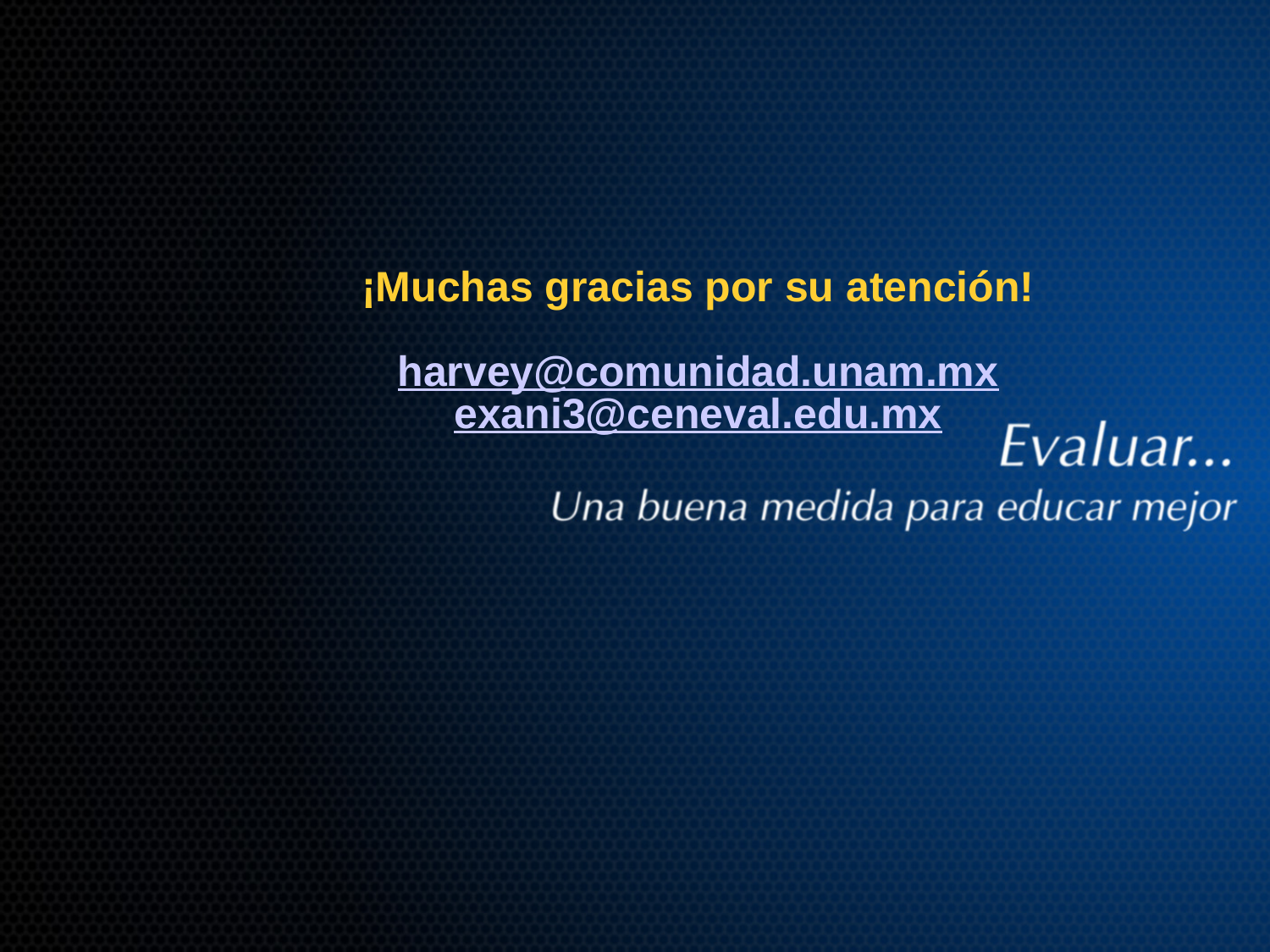

¡Muchas gracias por su atención!

harvey@comunidad.unam.mx
exani3@ceneval.edu.mx